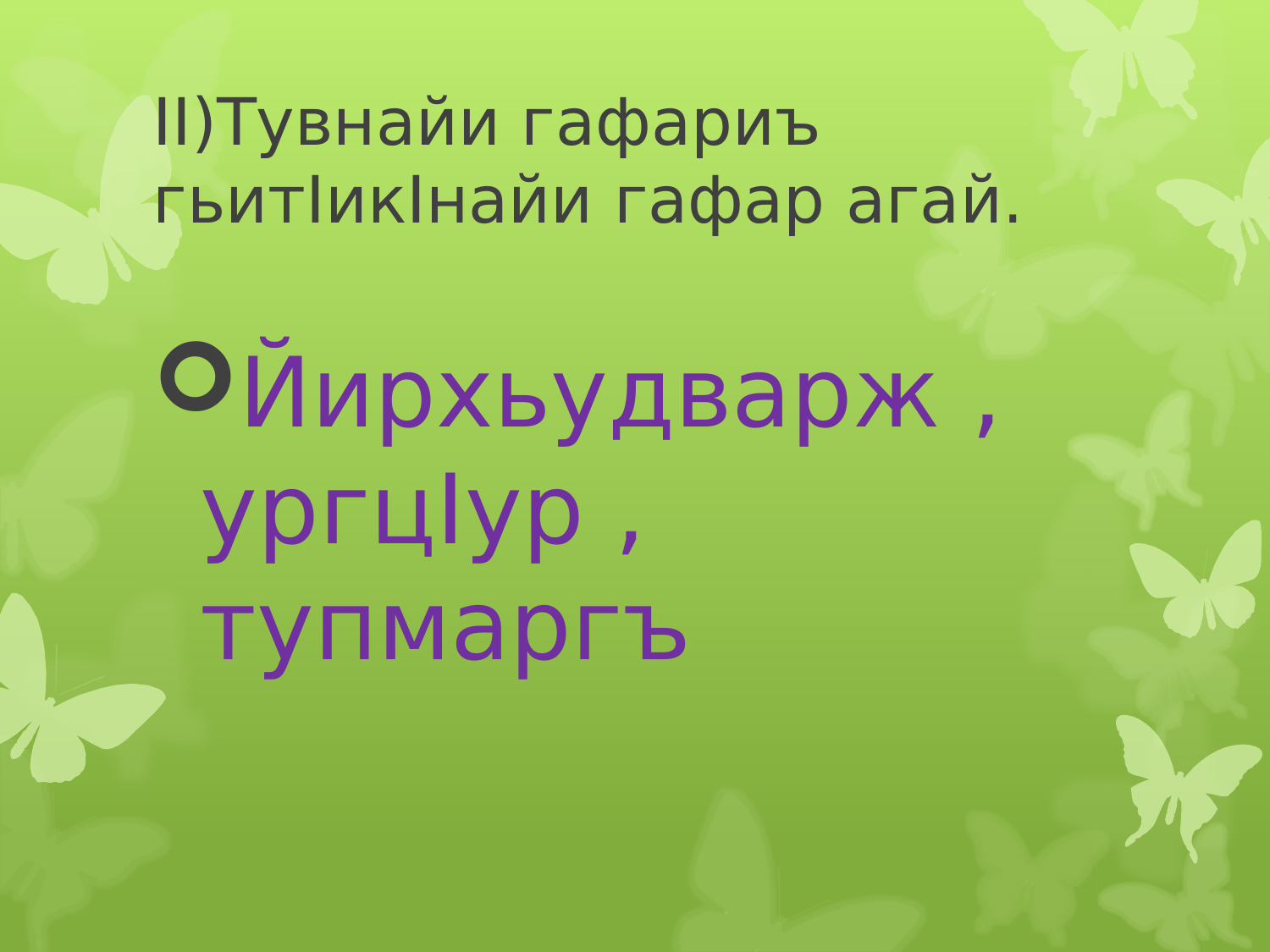

# II)Тувнайи гафариъ гьитIикIнайи гафар агай.
Йирхьудварж , ургцIур , тупмаргъ